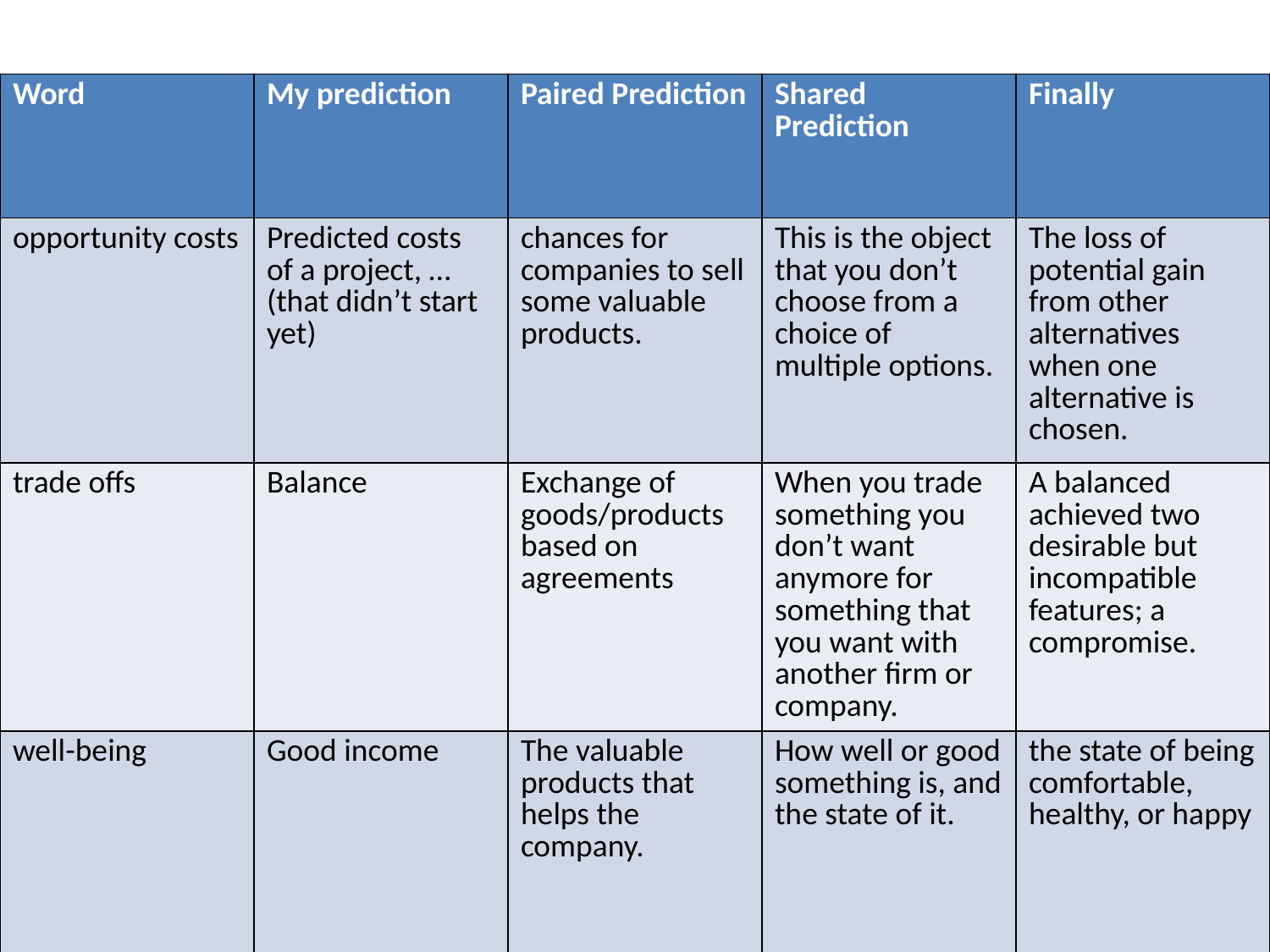

| Word | My prediction | Paired Prediction | Shared Prediction | Finally |
| --- | --- | --- | --- | --- |
| opportunity costs | Predicted costs of a project, … (that didn’t start yet) | chances for companies to sell some valuable products. | This is the object that you don’t choose from a choice of multiple options. | The loss of potential gain from other alternatives when one alternative is chosen. |
| trade offs | Balance | Exchange of goods/products based on agreements | When you trade something you don’t want anymore for something that you want with another firm or company. | A balanced achieved two desirable but incompatible features; a compromise. |
| well-being | Good income | The valuable products that helps the company. | How well or good something is, and the state of it. | the state of being comfortable, healthy, or happy |